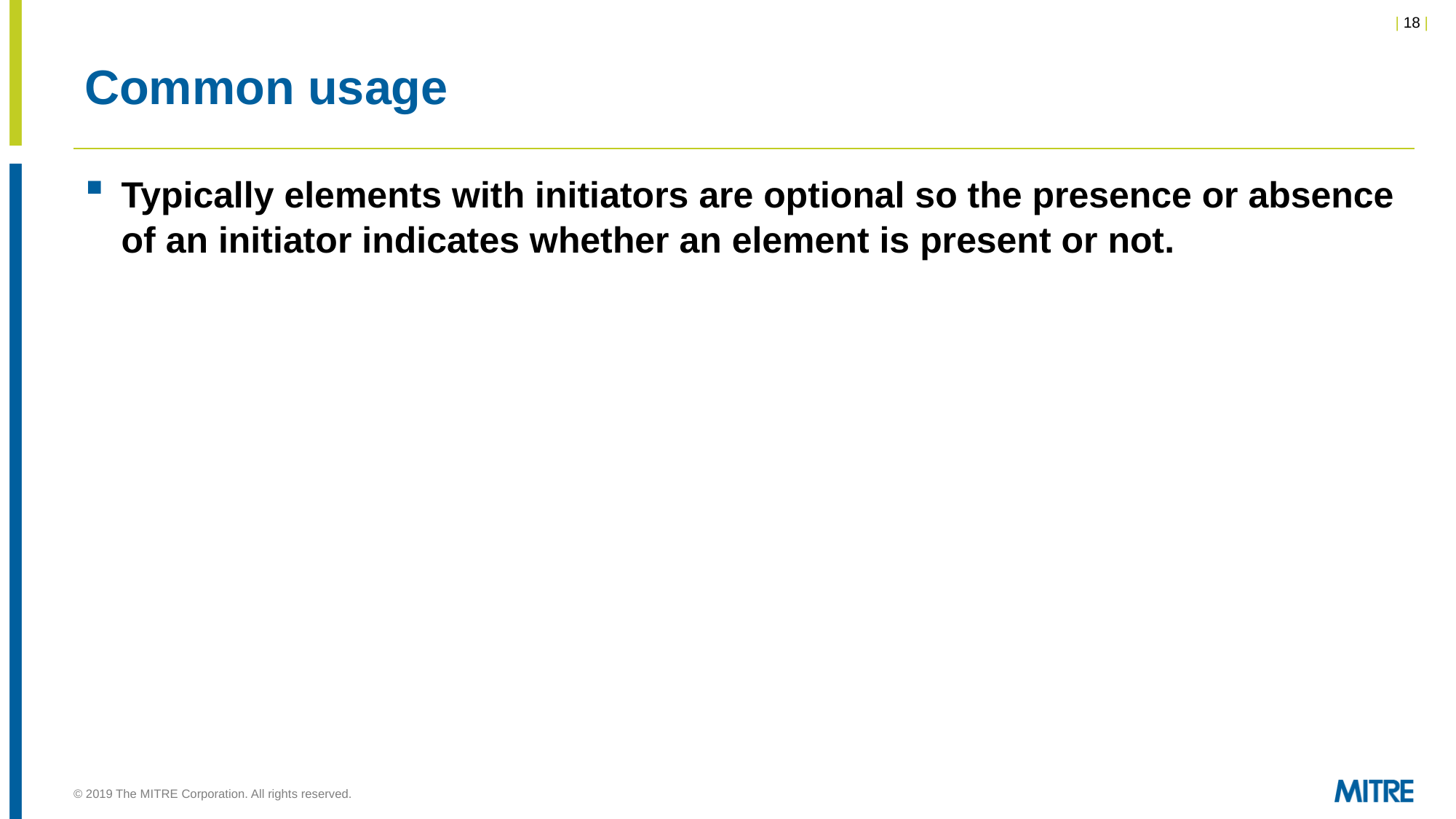

# Common usage
Typically elements with initiators are optional so the presence or absence of an initiator indicates whether an element is present or not.
© 2019 The MITRE Corporation. All rights reserved.